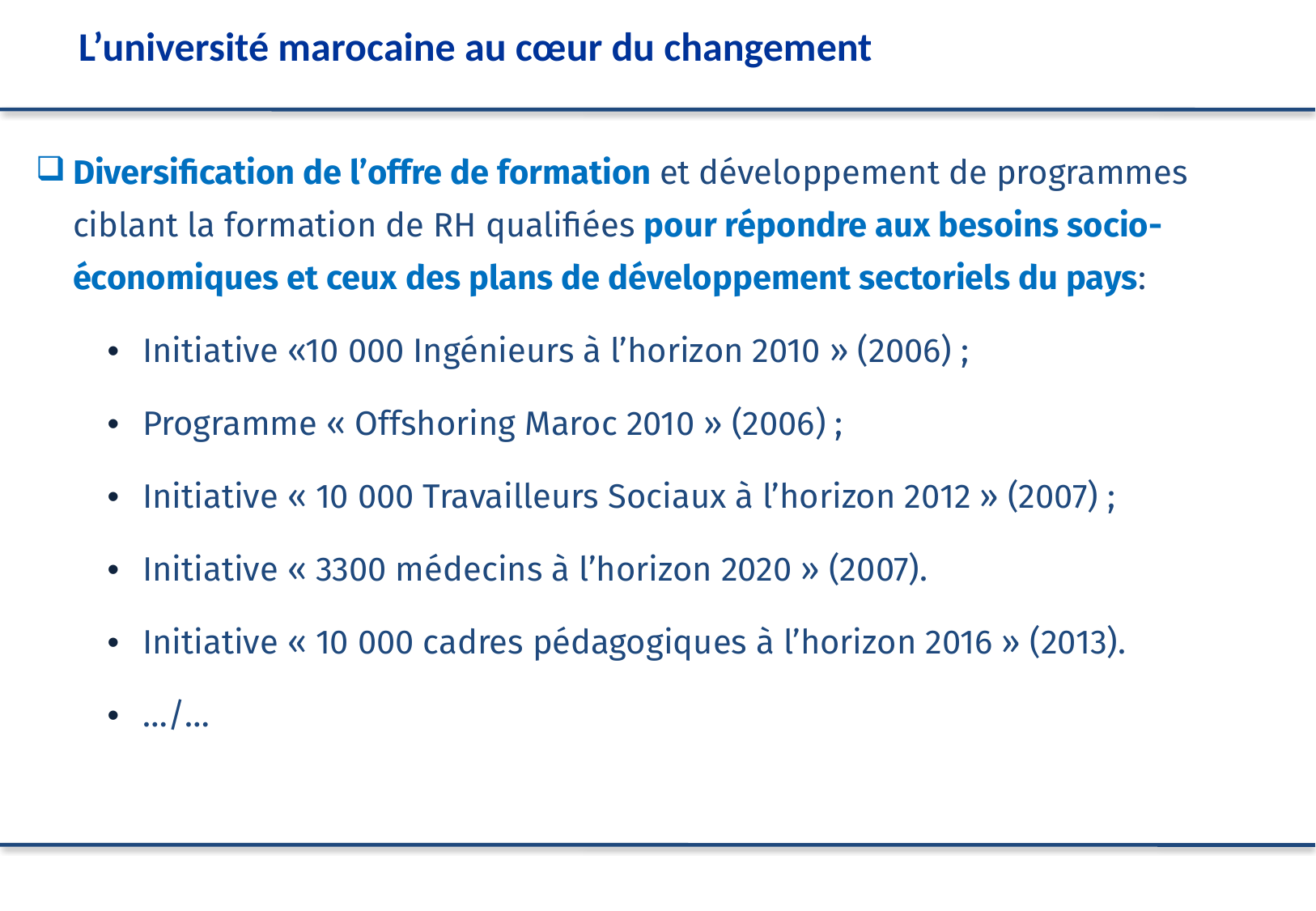

# L’université marocaine au cœur du changement
Diversification de l’offre de formation et développement de programmes ciblant la formation de RH qualifiées pour répondre aux besoins socio-économiques et ceux des plans de développement sectoriels du pays:
Initiative «10 000 Ingénieurs à l’horizon 2010 » (2006) ;
Programme « Offshoring Maroc 2010 » (2006) ;
Initiative « 10 000 Travailleurs Sociaux à l’horizon 2012 » (2007) ;
Initiative « 3300 médecins à l’horizon 2020 » (2007).
Initiative « 10 000 cadres pédagogiques à l’horizon 2016 » (2013).
…/…